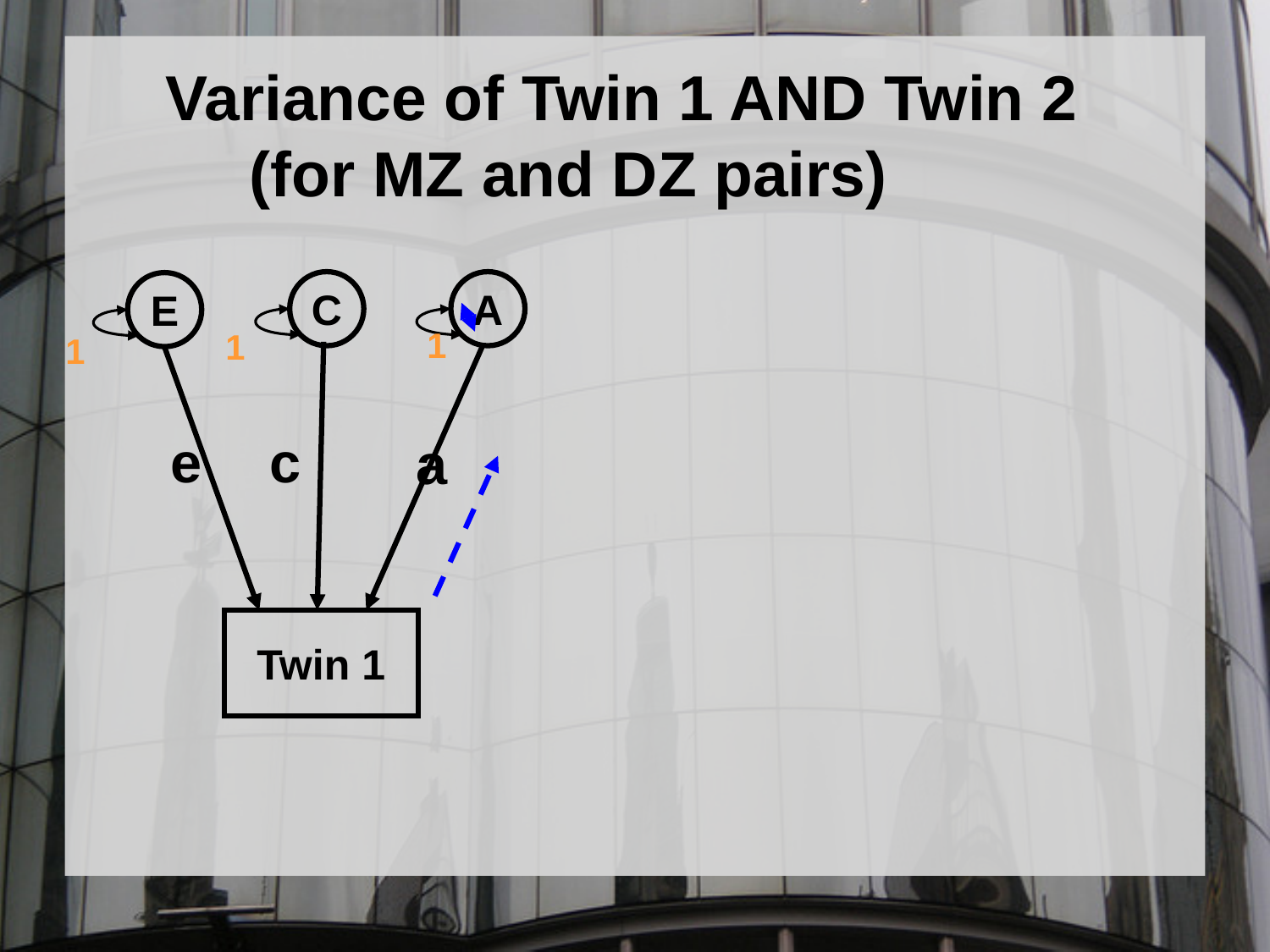

Variance of Twin 1 AND Twin 2
(for MZ and DZ pairs)
C
A
E
1
1
1

e
c
a

Twin 1